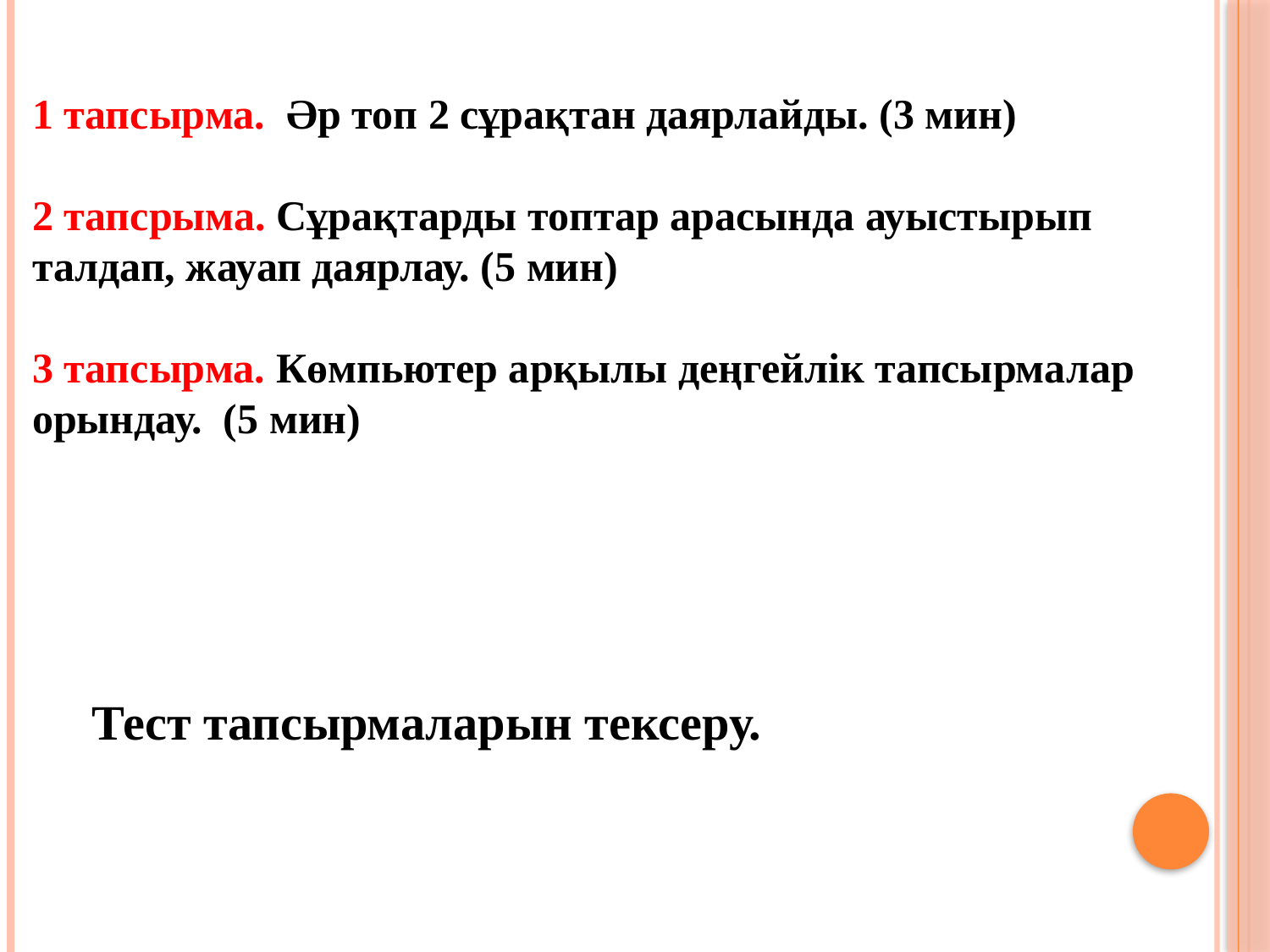

1 тапсырма.  Әр топ 2 сұрақтан даярлайды. (3 мин)

2 тапсрыма. Сұрақтарды топтар арасында ауыстырып талдап, жауап даярлау. (5 мин)

3 тапсырма. Көмпьютер арқылы деңгейлік тапсырмалар орындау.  (5 мин)

Тест тапсырмаларын тексеру.